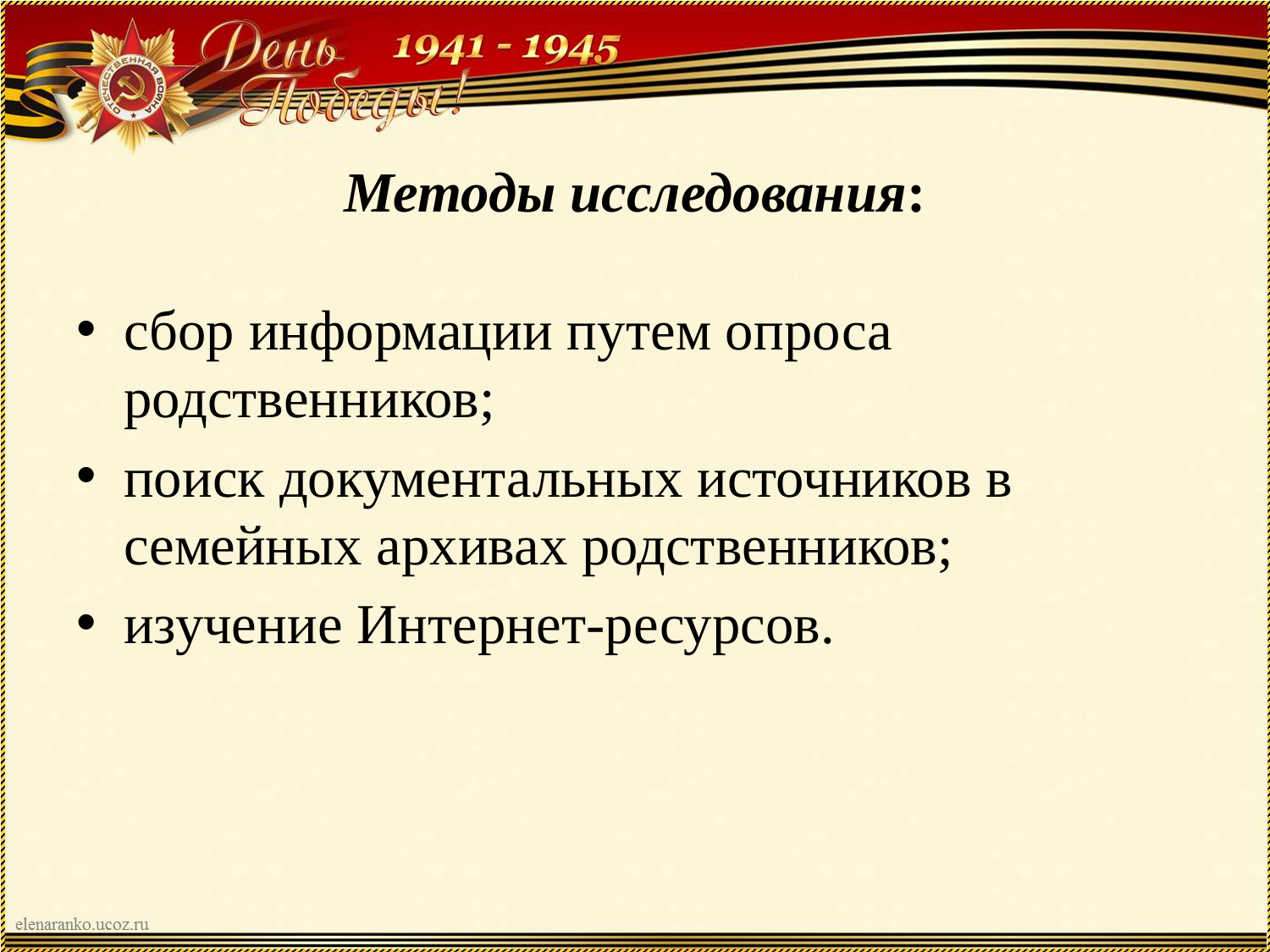

# Методы исследования:
сбор информации путем опроса родственников;
поиск документальных источников в семейных архивах родственников;
изучение Интернет-ресурсов.